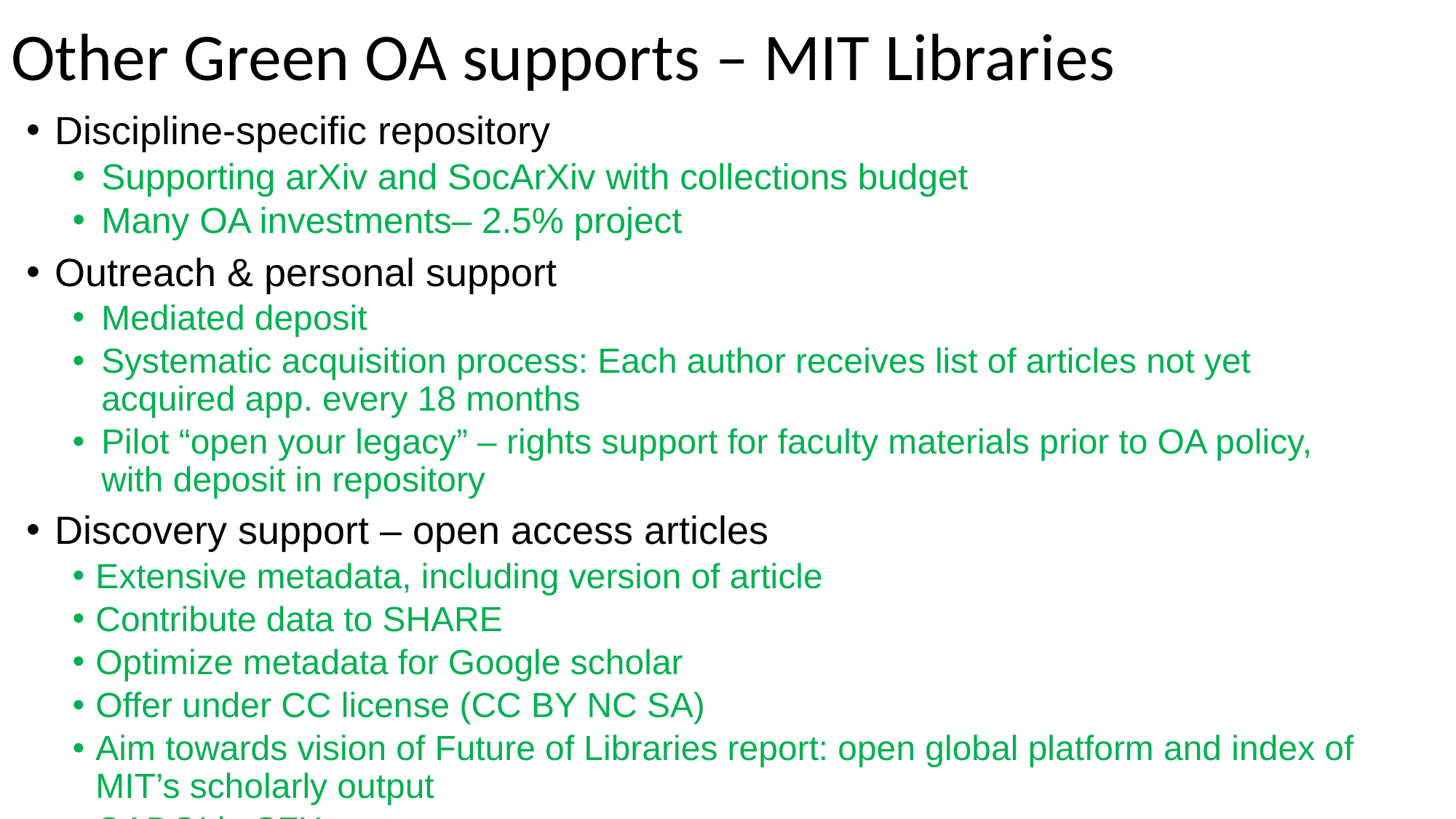

# Other Green OA supports – MIT Libraries
Discipline-specific repository
Supporting arXiv and SocArXiv with collections budget
Many OA investments– 2.5% project
Outreach & personal support
Mediated deposit
Systematic acquisition process: Each author receives list of articles not yet acquired app. every 18 months
Pilot “open your legacy” – rights support for faculty materials prior to OA policy, with deposit in repository
Discovery support – open access articles
Extensive metadata, including version of article
Contribute data to SHARE
Optimize metadata for Google scholar
Offer under CC license (CC BY NC SA)
Aim towards vision of Future of Libraries report: open global platform and index of MIT’s scholarly output
OADOI in SFX